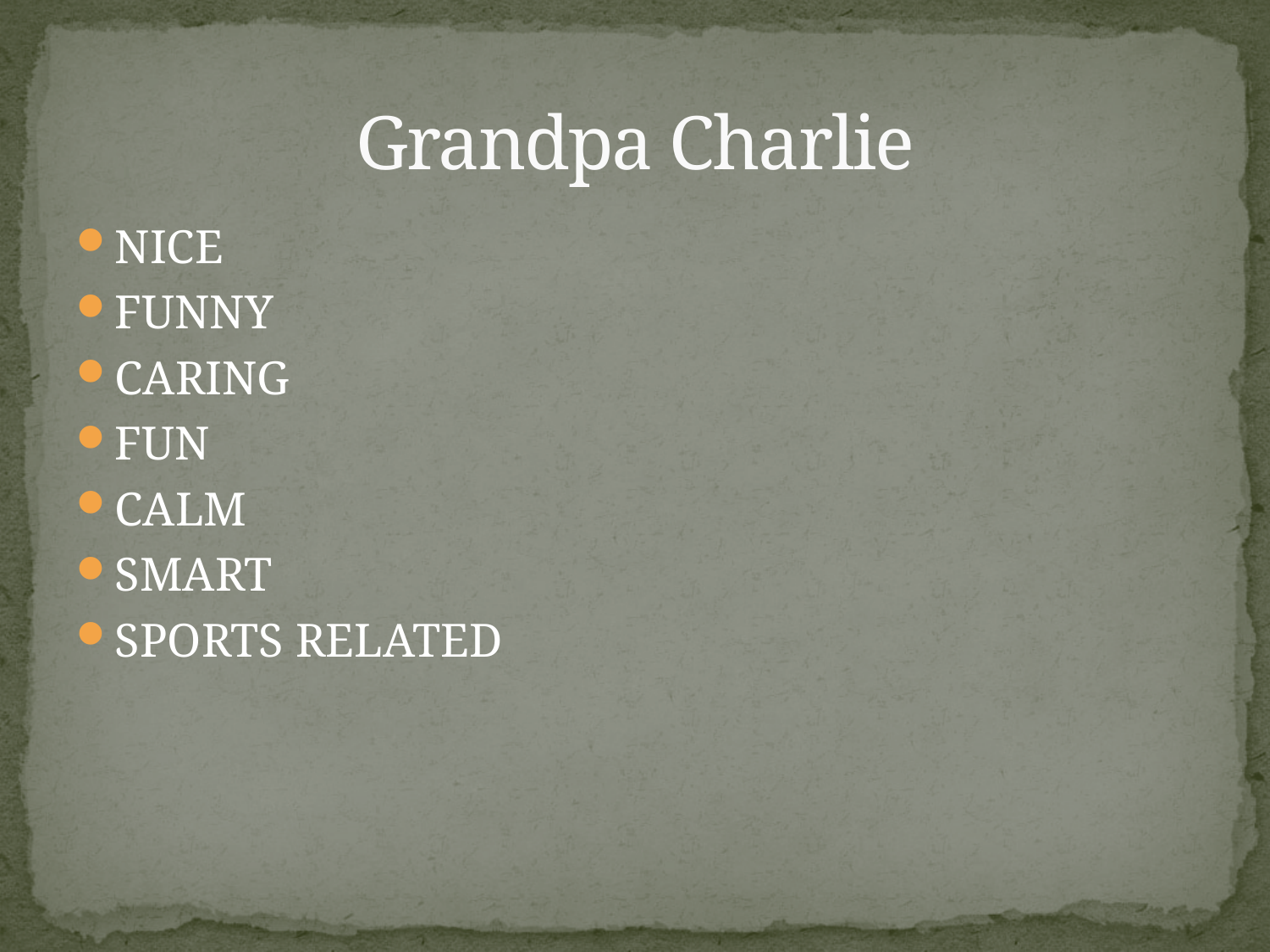

# Grandpa Charlie
NICE
FUNNY
CARING
FUN
CALM
SMART
SPORTS RELATED